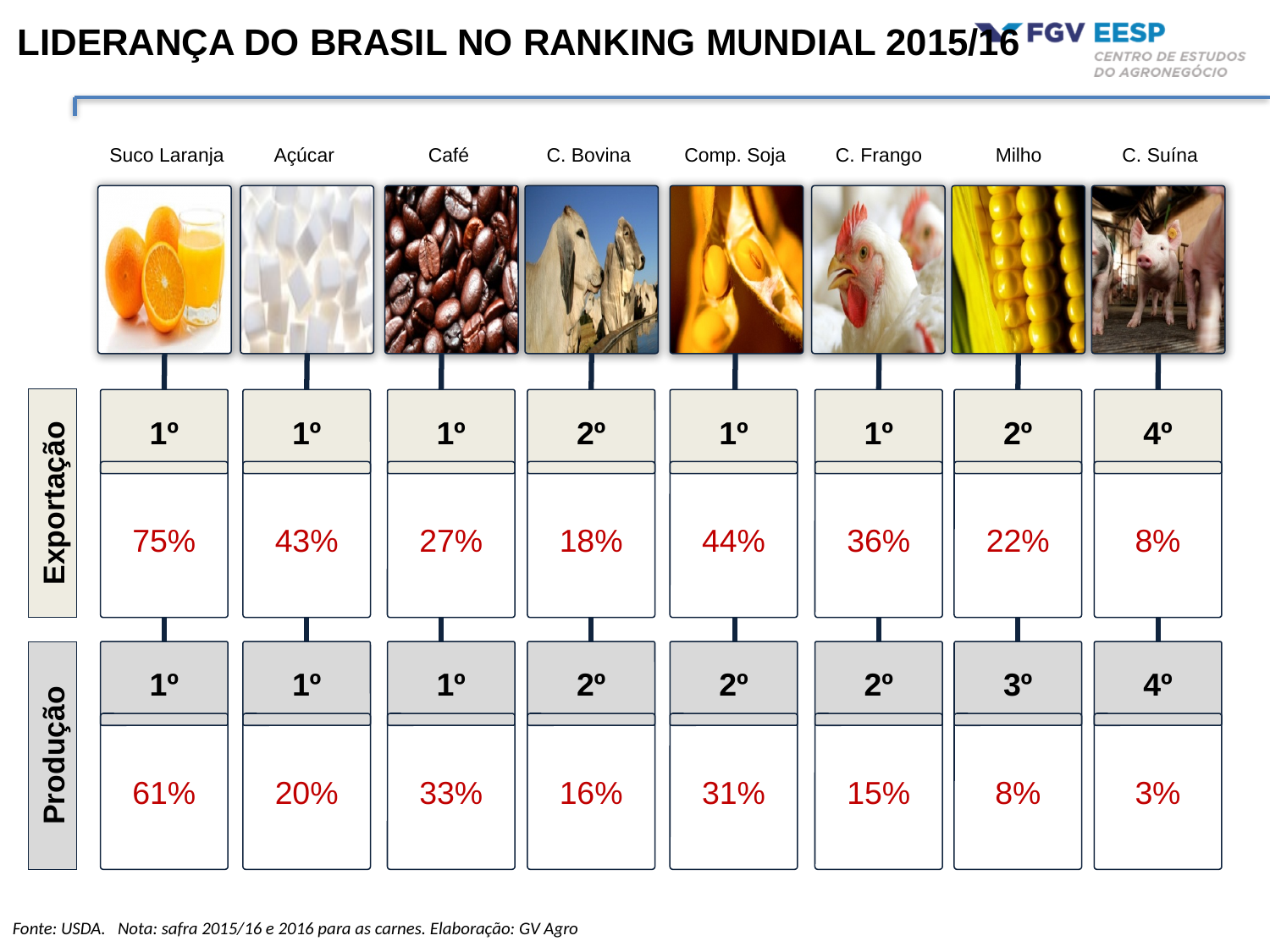

# Liderança do Brasil no Ranking Mundial 2015/16
Suco Laranja
Açúcar
Café
C. Bovina
Comp. Soja
C. Frango
Milho
C. Suína

1º
1º
1º
2º
1º
1º
2º
4º
75%
43%
27%
18%
44%
36%
22%
8%
Exportação
1º
1º
1º
2º
2º
2º
3º
4º
61%
20%
33%
16%
31%
15%
8%
3%
Produção
Fonte: USDA.   Nota: safra 2015/16 e 2016 para as carnes. Elaboração: GV Agro